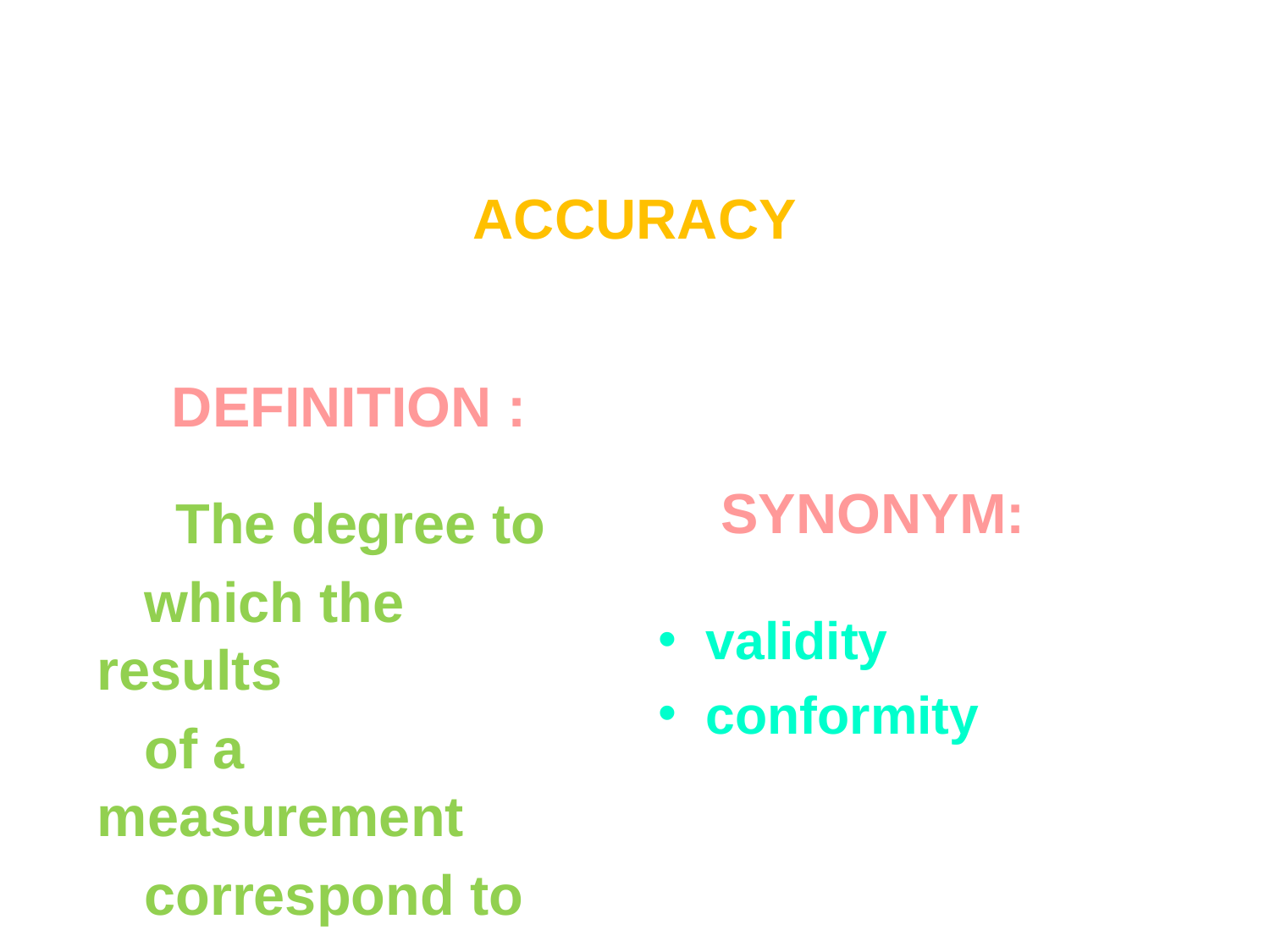

# ACCURACY

DEFINITION :

     The degree to
   which the results
   of a measurement
   correspond to
   the true state
   or truth

    SYNONYM:

validity
conformity